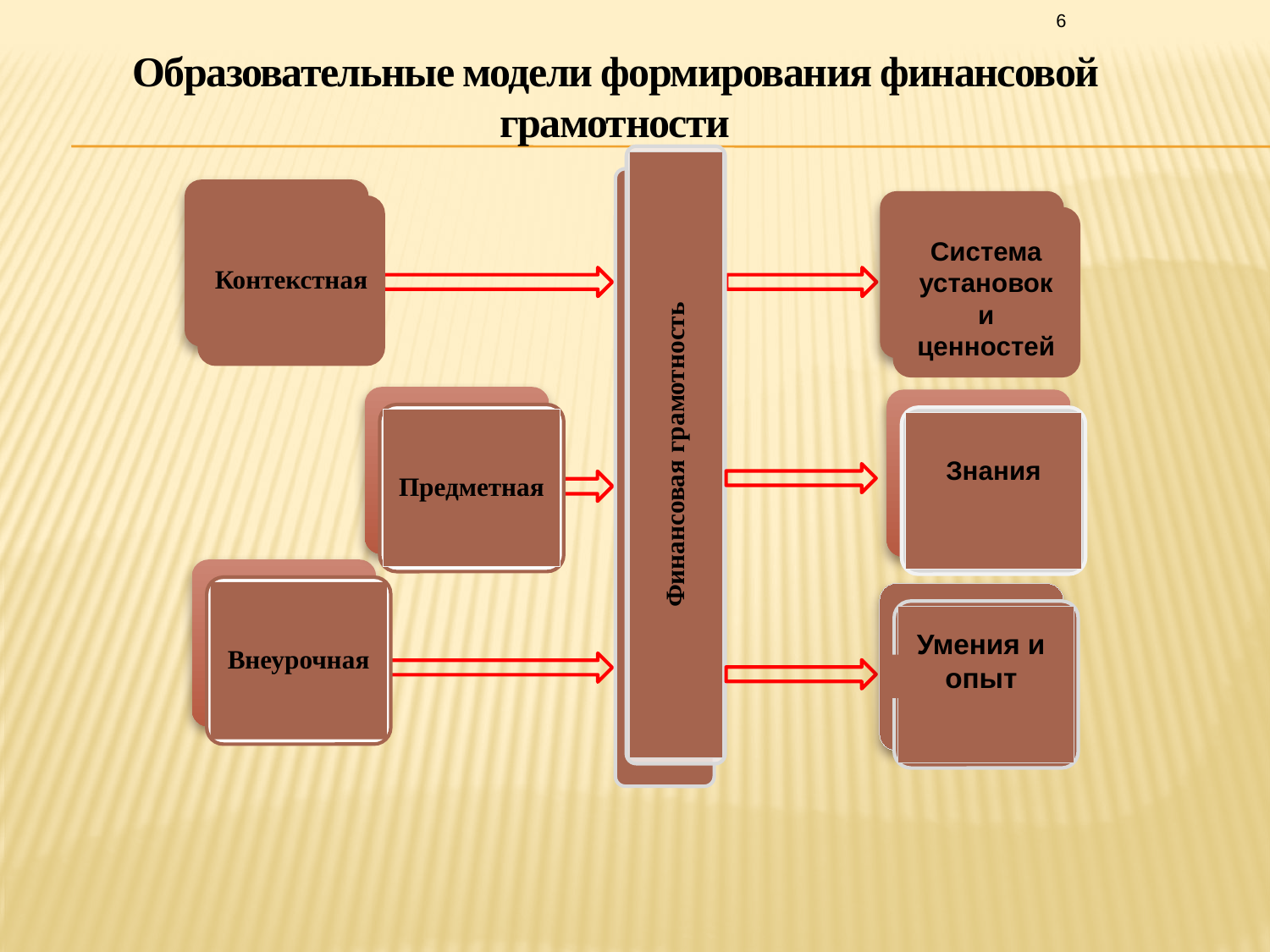

6
Образовательные модели формирования финансовой грамотности

Контекстная

Система установок и ценностей

Предметная

Знания

Финансовая грамотность

Внеурочная

Умения и опыт